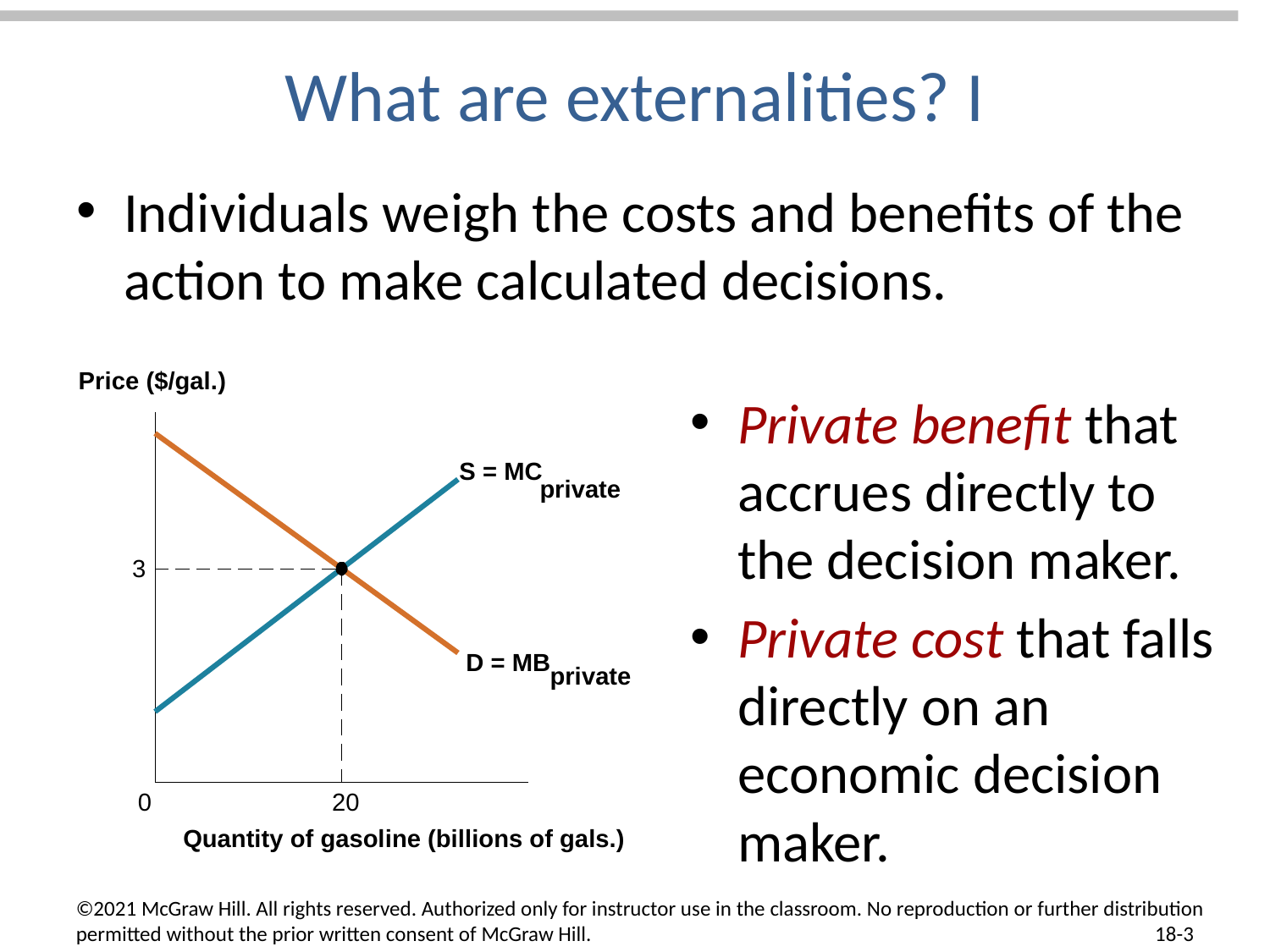

# What are externalities? I
Individuals weigh the costs and benefits of the action to make calculated decisions.
Price ($/gal.)

S = MC

3

D = MB

20
private
private

0
Quantity of gasoline (billions of gals.)
Private benefit that accrues directly to the decision maker.
Private cost that falls directly on an economic decision maker.